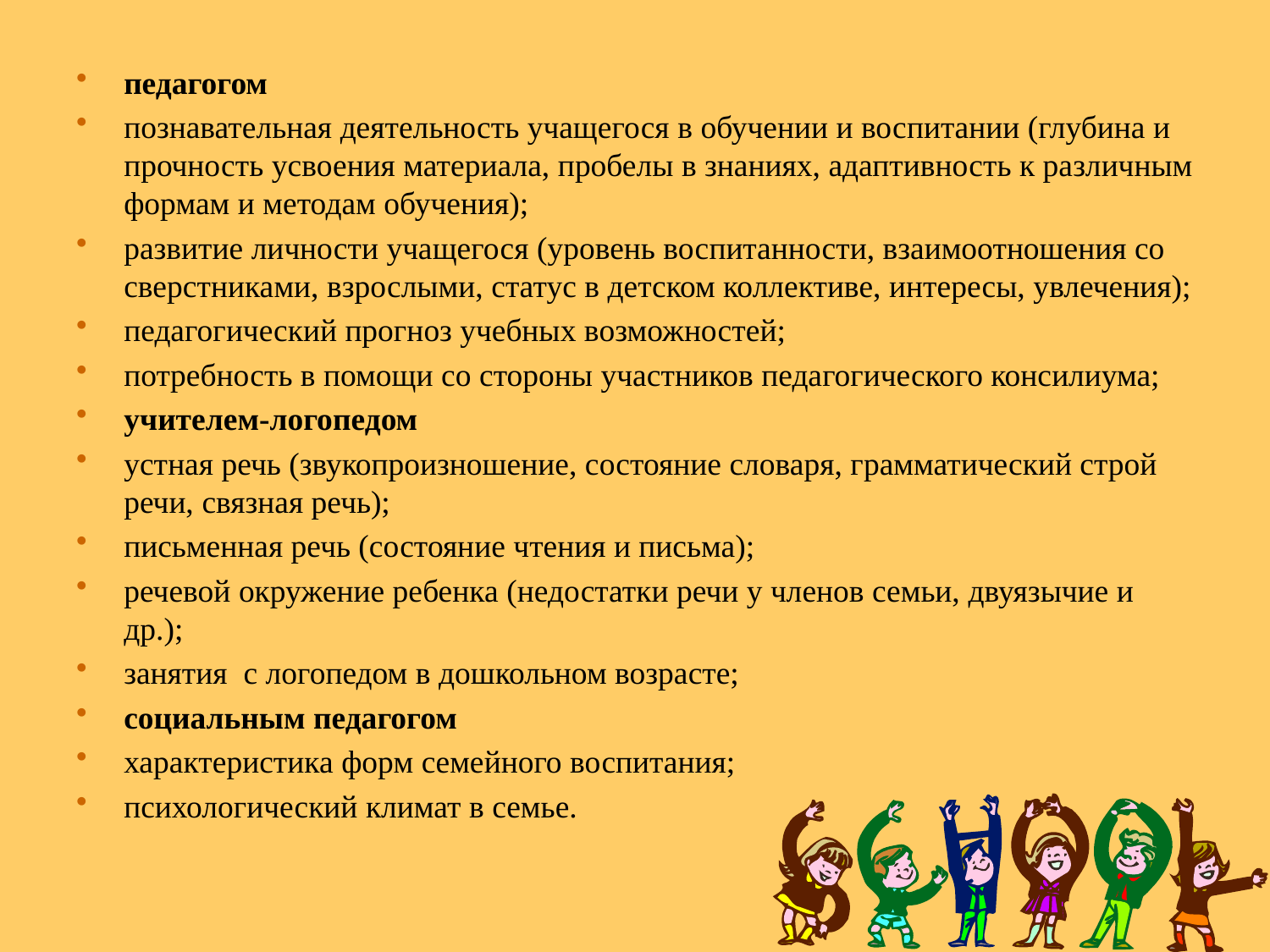

педагогом
познавательная деятельность учащегося в обучении и воспитании (глубина и прочность усвоения материала, пробелы в знаниях, адаптивность к различным формам и методам обучения);
развитие личности учащегося (уровень воспитанности, взаимоотношения со сверстниками, взрослыми, статус в детском коллективе, интересы, увлечения);
педагогический прогноз учебных возможностей;
потребность в помощи со стороны участников педагогического консилиума;
учителем-логопедом
устная речь (звукопроизношение, состояние словаря, грамматический строй речи, связная речь);
письменная речь (состояние чтения и письма);
речевой окружение ребенка (недостатки речи у членов семьи, двуязычие и др.);
занятия  с логопедом в дошкольном возрасте;
социальным педагогом
характеристика форм семейного воспитания;
психологический климат в семье.